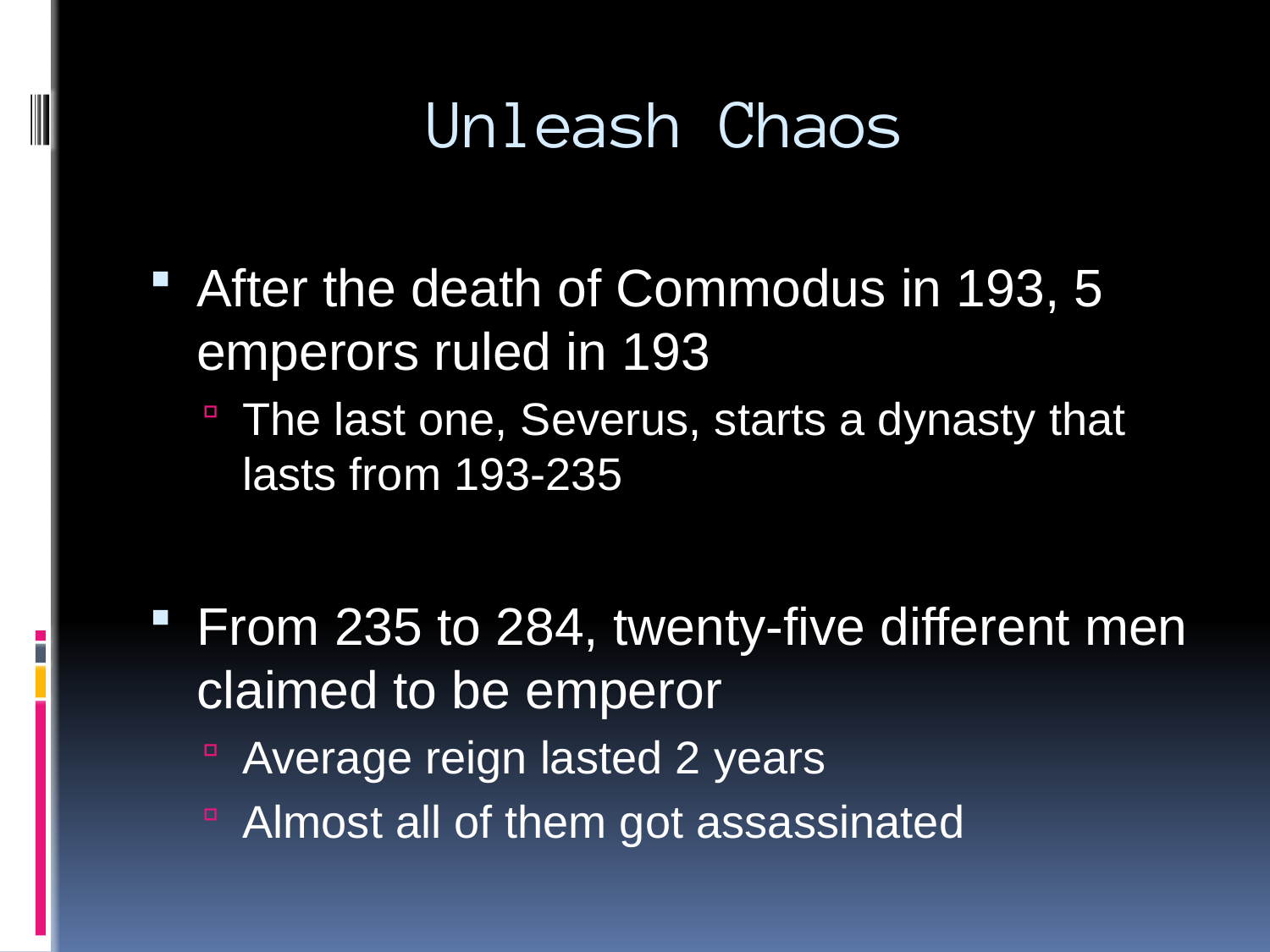

# Unleash Chaos
After the death of Commodus in 193, 5 emperors ruled in 193
The last one, Severus, starts a dynasty that lasts from 193-235

From 235 to 284, twenty-five different men claimed to be emperor
Average reign lasted 2 years
Almost all of them got assassinated